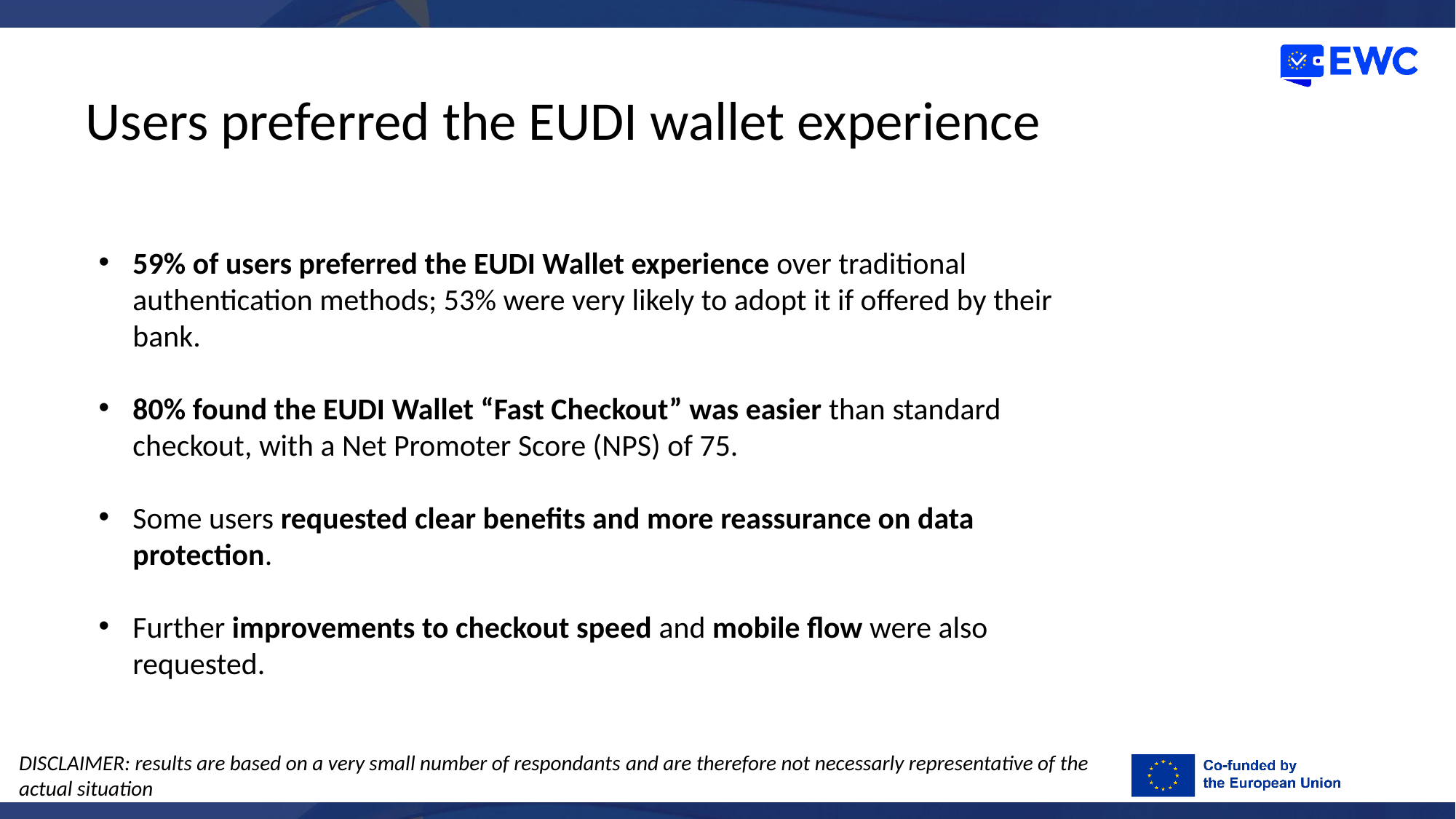

Users preferred the EUDI wallet experience
59% of users preferred the EUDI Wallet experience over traditional authentication methods; 53% were very likely to adopt it if offered by their bank.

80% found the EUDI Wallet “Fast Checkout” was easier than standard checkout, with a Net Promoter Score (NPS) of 75.

Some users requested clear benefits and more reassurance on data protection.

Further improvements to checkout speed and mobile flow were also requested.
DISCLAIMER: results are based on a very small number of respondants and are therefore not necessarly representative of the actual situation